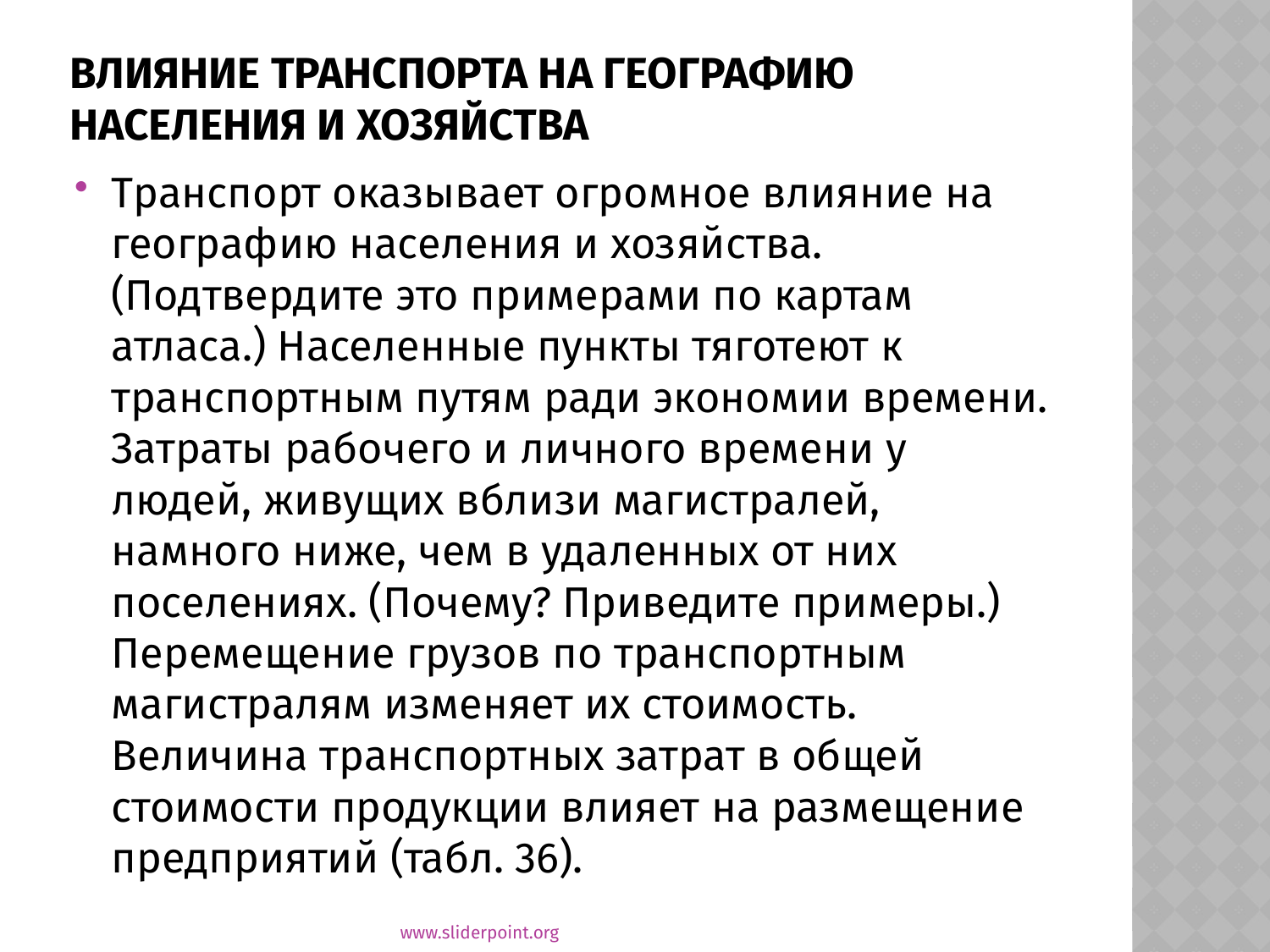

# Влияние транспорта на географию населения и хозяйства
Транспорт оказывает огромное влияние на географию населения и хозяйства. (Подтвердите это примерами по картам атласа.) Населенные пункты тяготеют к транспортным путям ради экономии времени. Затраты рабочего и личного времени у людей, живущих вблизи магистралей, намного ниже, чем в удаленных от них поселениях. (Почему? Приведите примеры.) Перемещение грузов по транспортным магистралям изменяет их стоимость. Величина транспортных затрат в общей стоимости продукции влияет на размещение предприятий (табл. 36).
www.sliderpoint.org